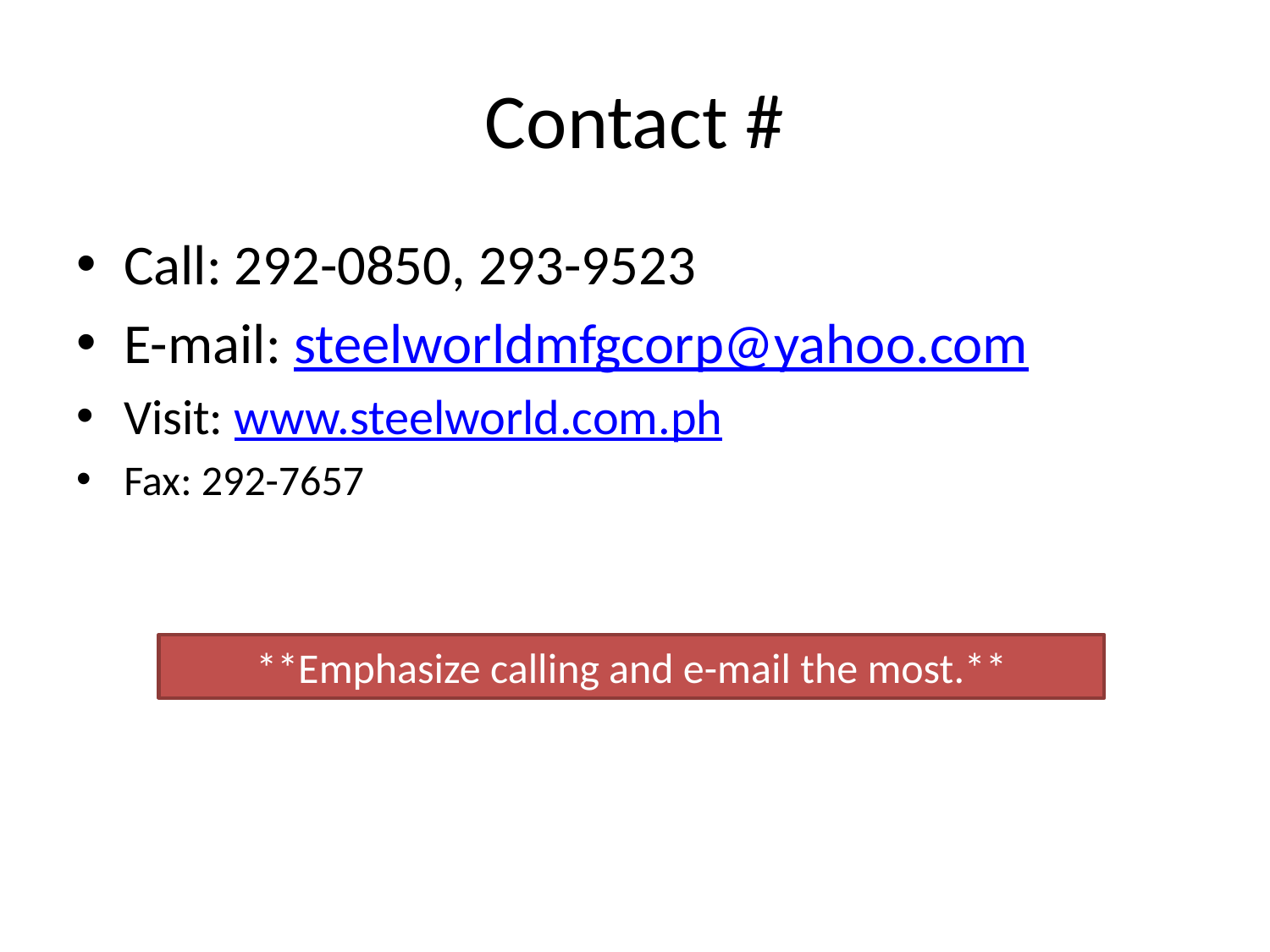

# Contact #
Call: 292-0850, 293-9523
E-mail: steelworldmfgcorp@yahoo.com
Visit: www.steelworld.com.ph
Fax: 292-7657
**Emphasize calling and e-mail the most.**